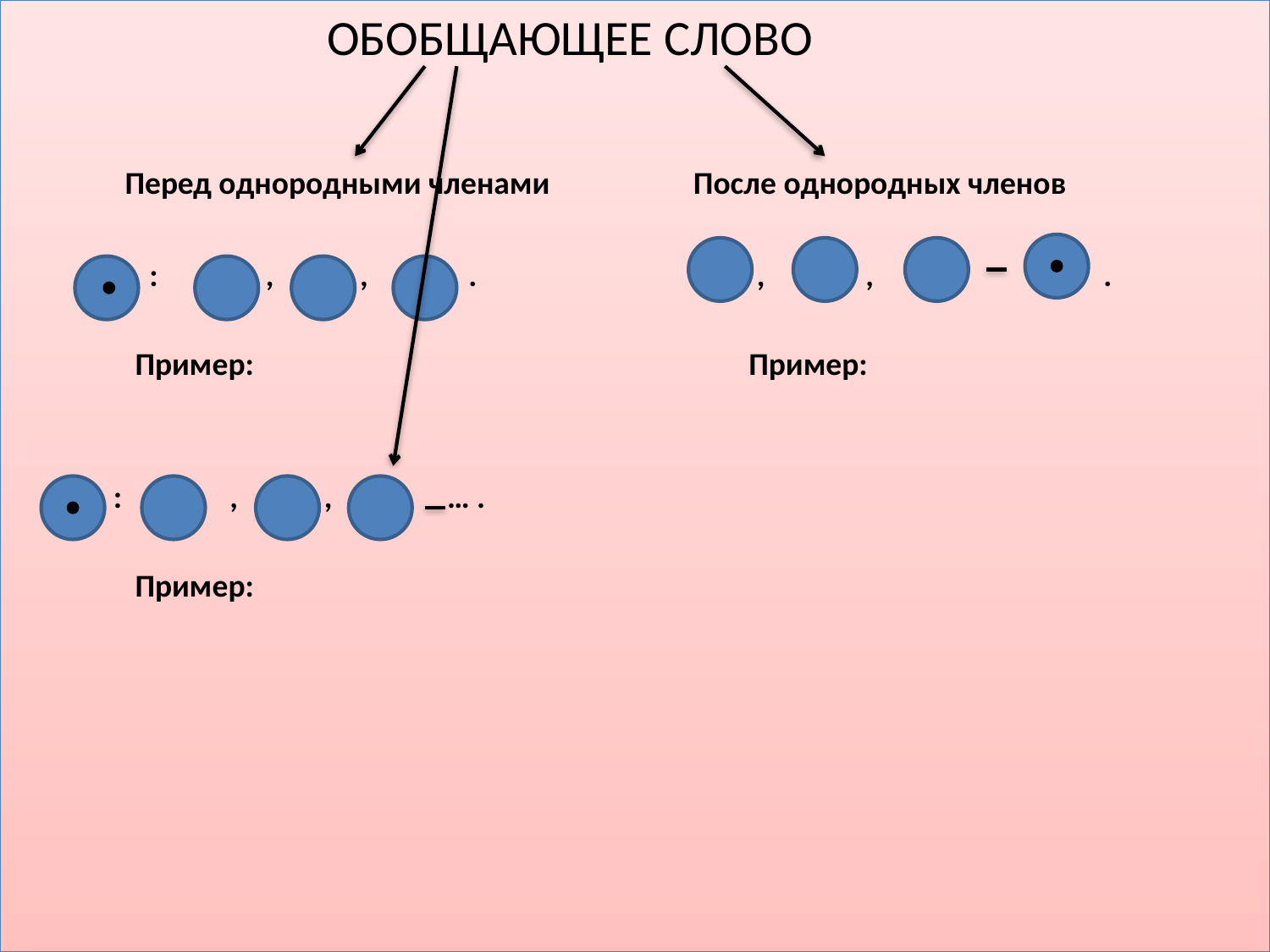

ОБОБЩАЮЩЕЕ СЛОВО

          Перед однородными членами                    После однородных членов

                   :               ,            ,              .                                       ,              ,                                .

                 Пример:                                                                     Пример:

              :               ,            ,                … .

                 Пример:
#